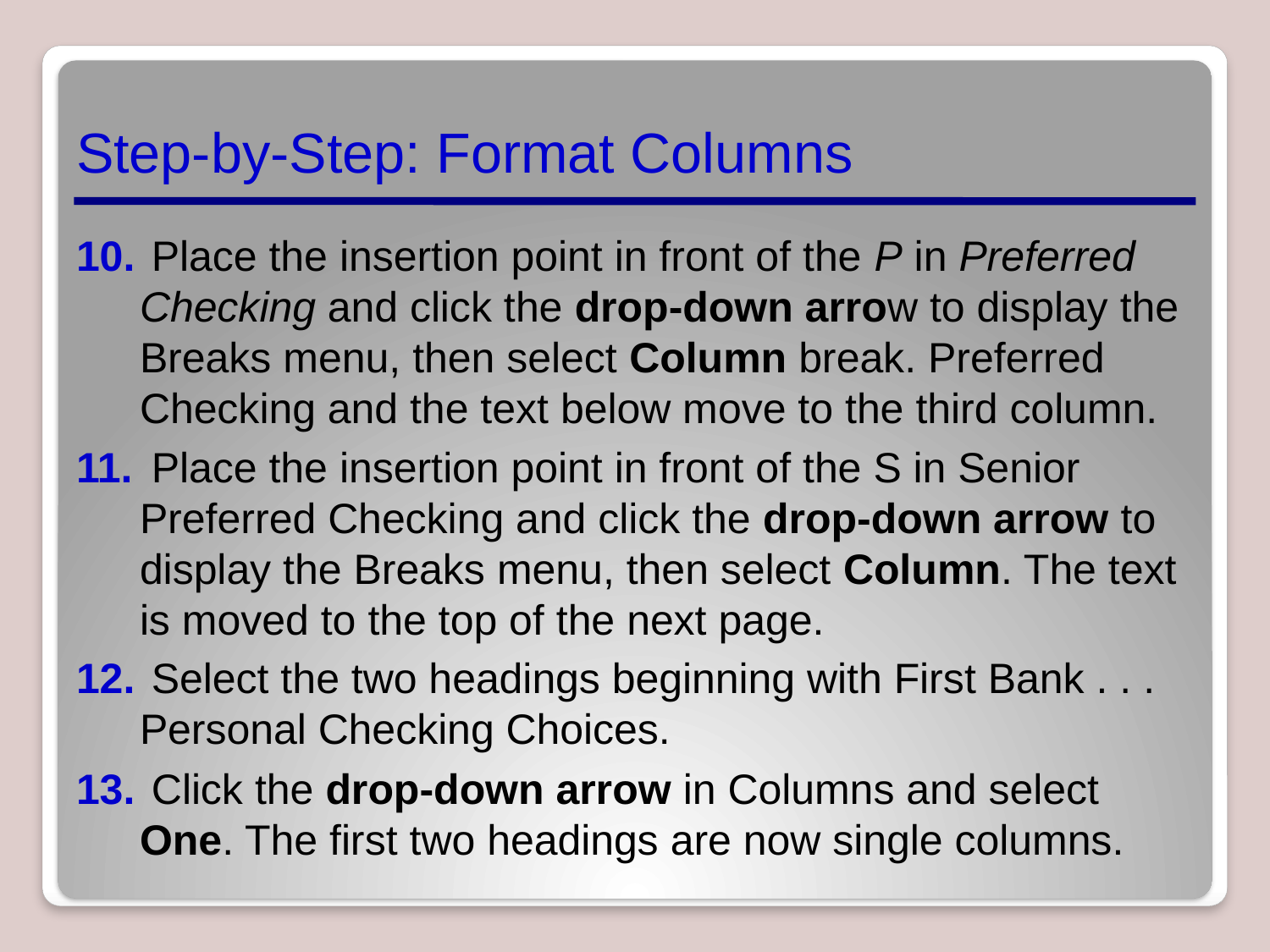

# Step-by-Step: Format Columns
 Place the insertion point in front of the P in Preferred Checking and click the drop-down arrow to display the Breaks menu, then select Column break. Preferred Checking and the text below move to the third column.
 Place the insertion point in front of the S in Senior Preferred Checking and click the drop-down arrow to display the Breaks menu, then select Column. The text is moved to the top of the next page.
 Select the two headings beginning with First Bank . . . Personal Checking Choices.
 Click the drop-down arrow in Columns and select One. The first two headings are now single columns.